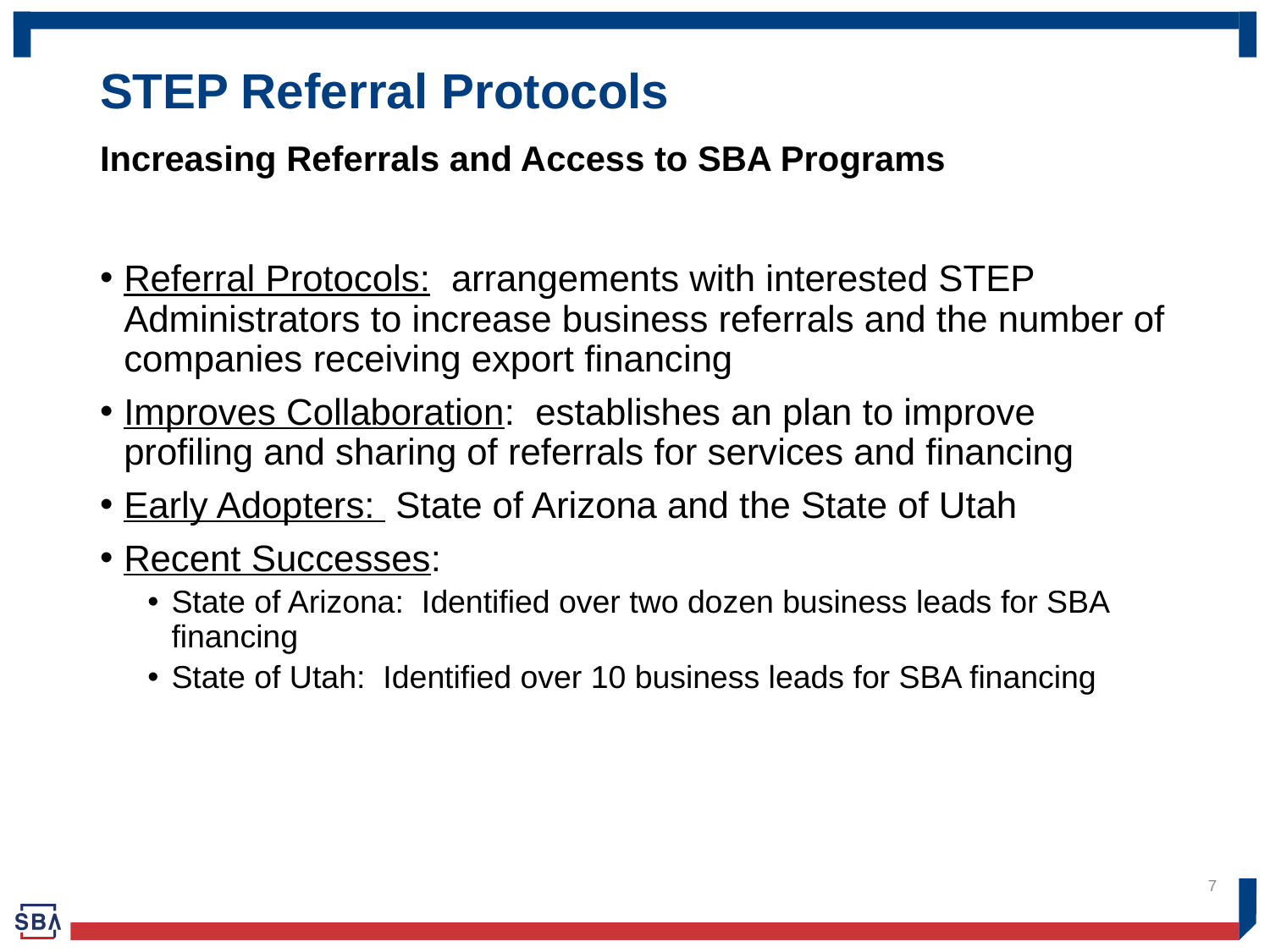

# STEP Referral Protocols
Increasing Referrals and Access to SBA Programs
Referral Protocols:  arrangements with interested STEP Administrators to increase business referrals and the number of companies receiving export financing
Improves Collaboration:  establishes an plan to improve profiling and sharing of referrals for services and financing
Early Adopters:  State of Arizona and the State of Utah
Recent Successes:
State of Arizona:  Identified over two dozen business leads for SBA financing
State of Utah:  Identified over 10 business leads for SBA financing

7